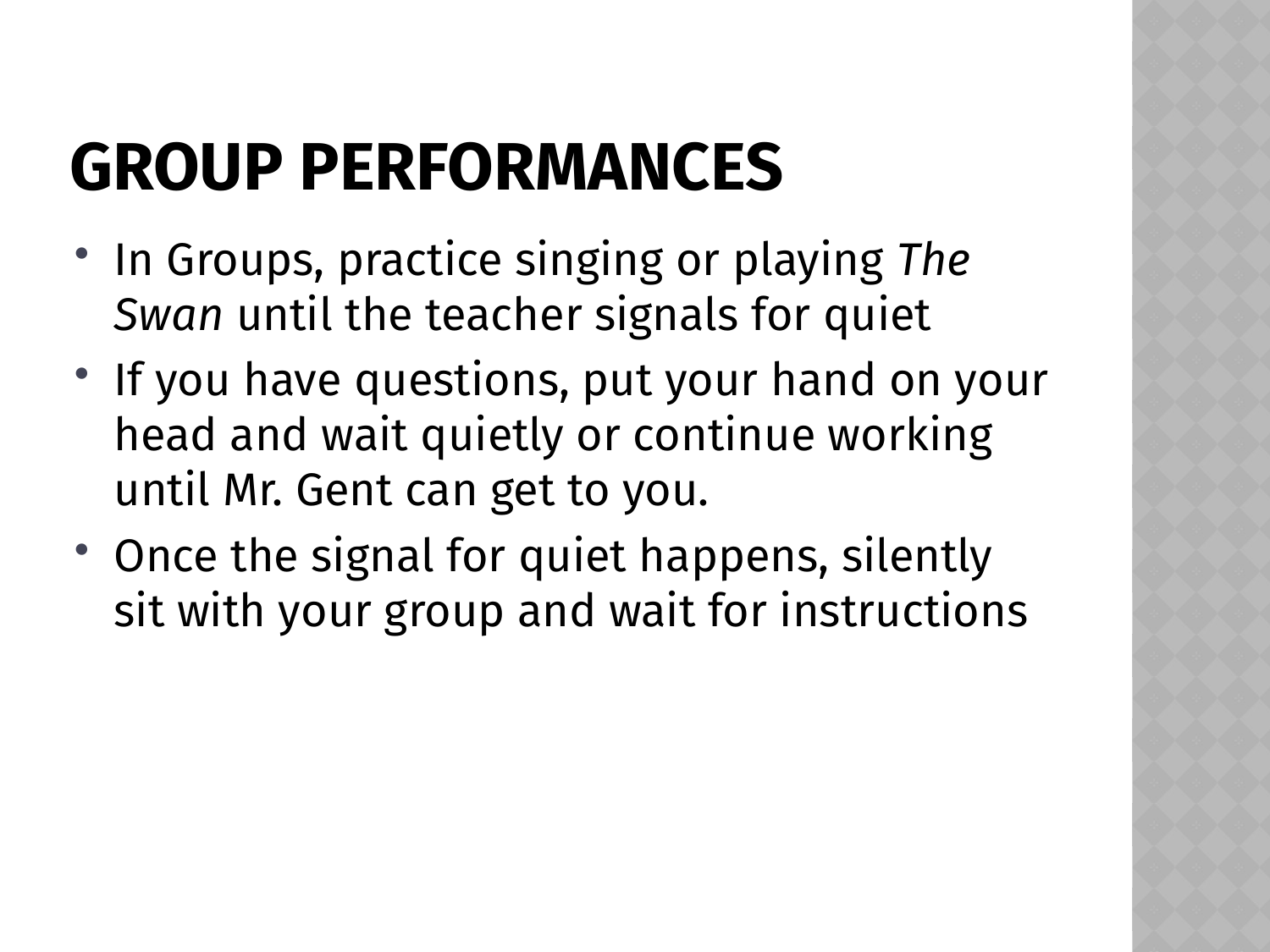

# Group Performances
In Groups, practice singing or playing The Swan until the teacher signals for quiet
If you have questions, put your hand on your head and wait quietly or continue working until Mr. Gent can get to you.
Once the signal for quiet happens, silently sit with your group and wait for instructions